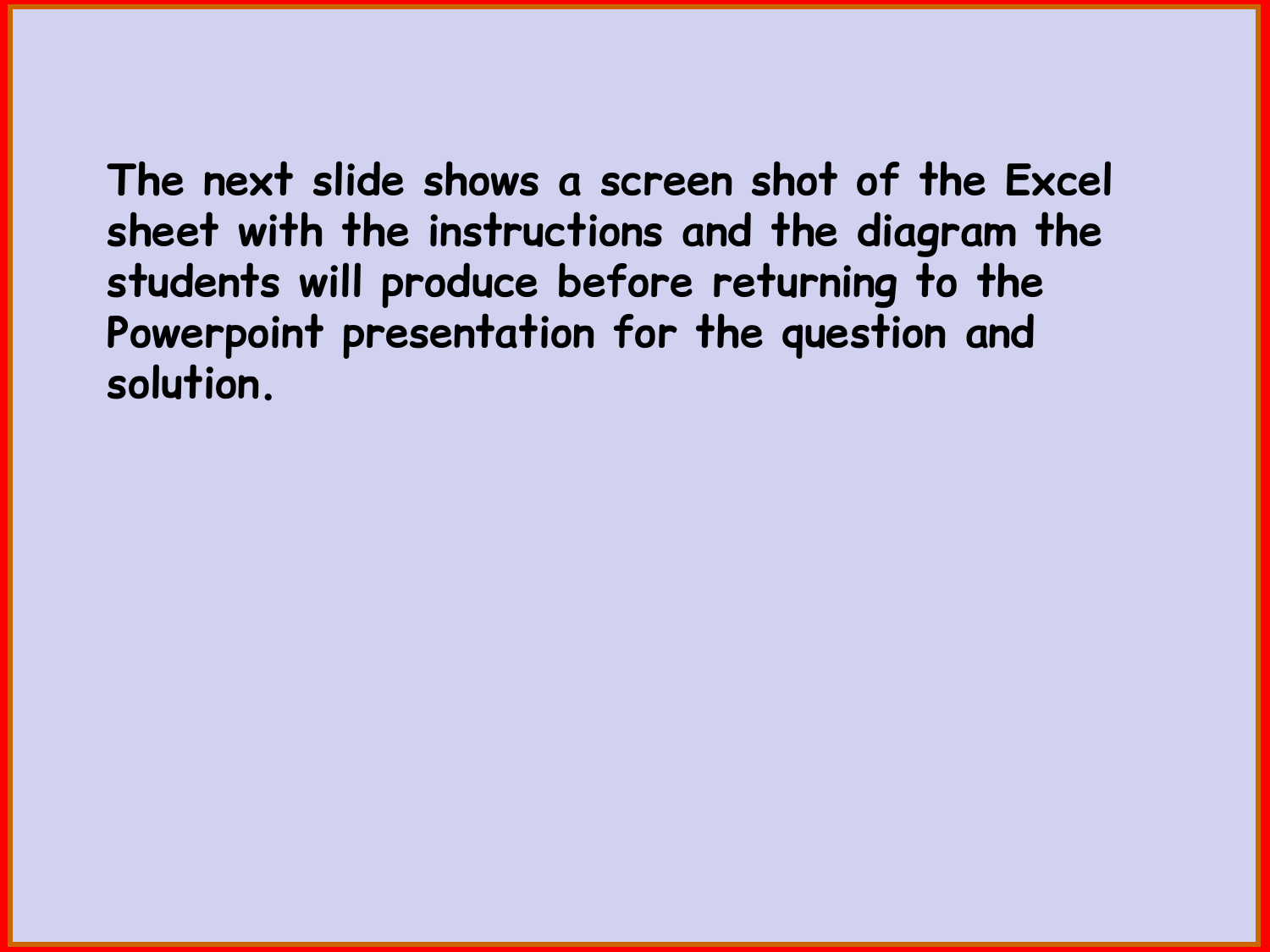

The next slide shows a screen shot of the Excel sheet with the instructions and the diagram the students will produce before returning to the Powerpoint presentation for the question and solution.